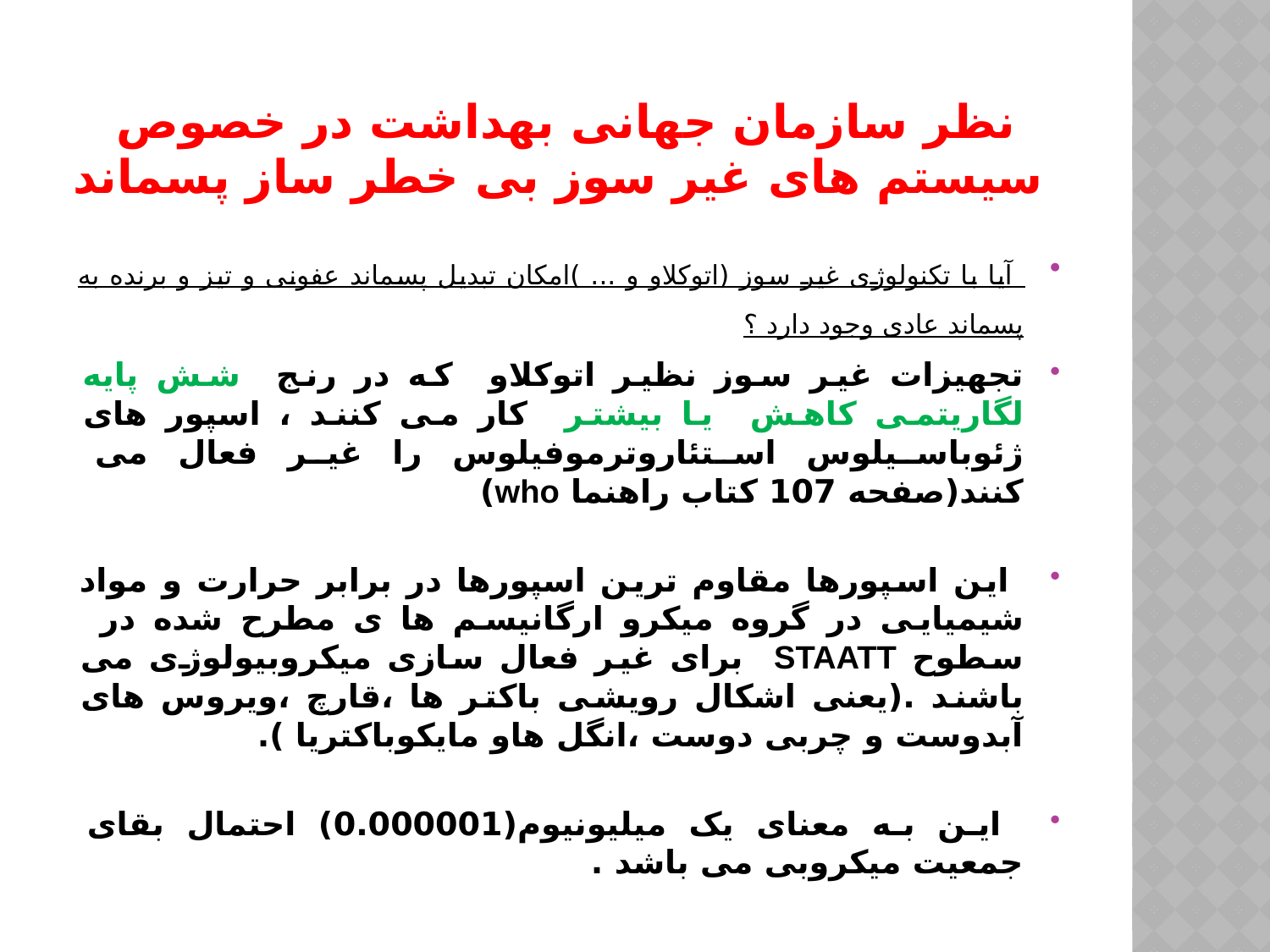

# نظر سازمان جهانی بهداشت در خصوص سیستم های غیر سوز بی خطر ساز پسماند
 آیا با تکنولوژی غیر سوز (اتوکلاو و ... )امکان تبدیل پسماند عفونی و تیز و برنده به پسماند عادی وجود دارد ؟
تجهیزات غیر سوز نظیر اتوکلاو  که در رنج  شش پایه لگاریتمی کاهش  یا بیشتر  کار می کنند ، اسپور های ژئوباسیلوس استئاروترموفیلوس را غیر فعال می کنند(صفحه 107 کتاب راهنما who)

 این اسپورها مقاوم ترین اسپورها در برابر حرارت و مواد شیمیایی در گروه میکرو ارگانیسم ها ی مطرح شده در  سطوح STAATT  برای غیر فعال سازی میکروبیولوژی می باشند .(یعنی اشکال رویشی باکتر ها ،قارچ ،ویروس های آبدوست و چربی دوست ،انگل هاو مایکوباکتریا ).

 این به معنای یک میلیونیوم(0.000001) احتمال بقای جمعیت میکروبی می باشد .